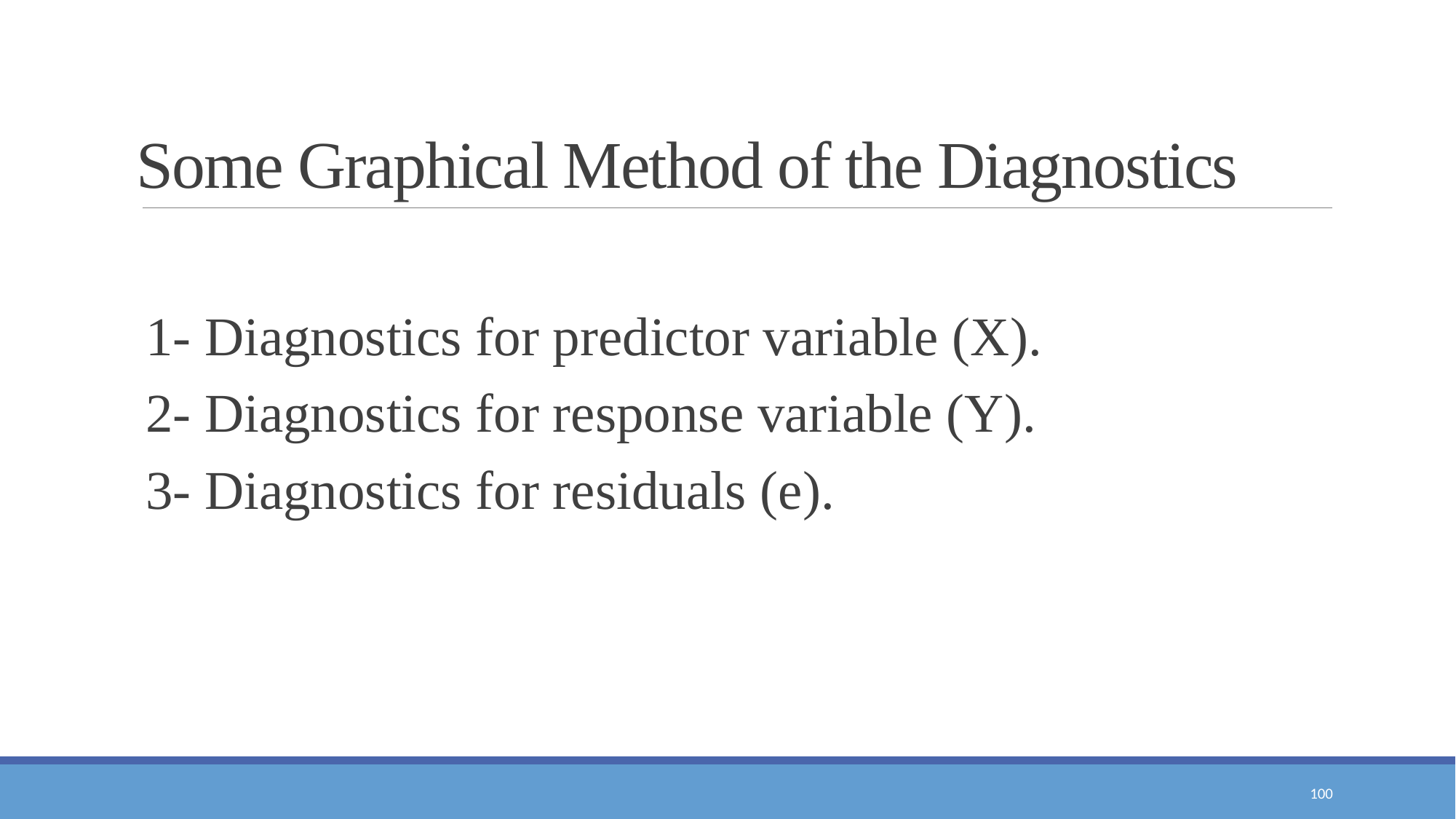

# Some Graphical Method of the Diagnostics
1- Diagnostics for predictor variable (X).
2- Diagnostics for response variable (Y).
3- Diagnostics for residuals (e).
100